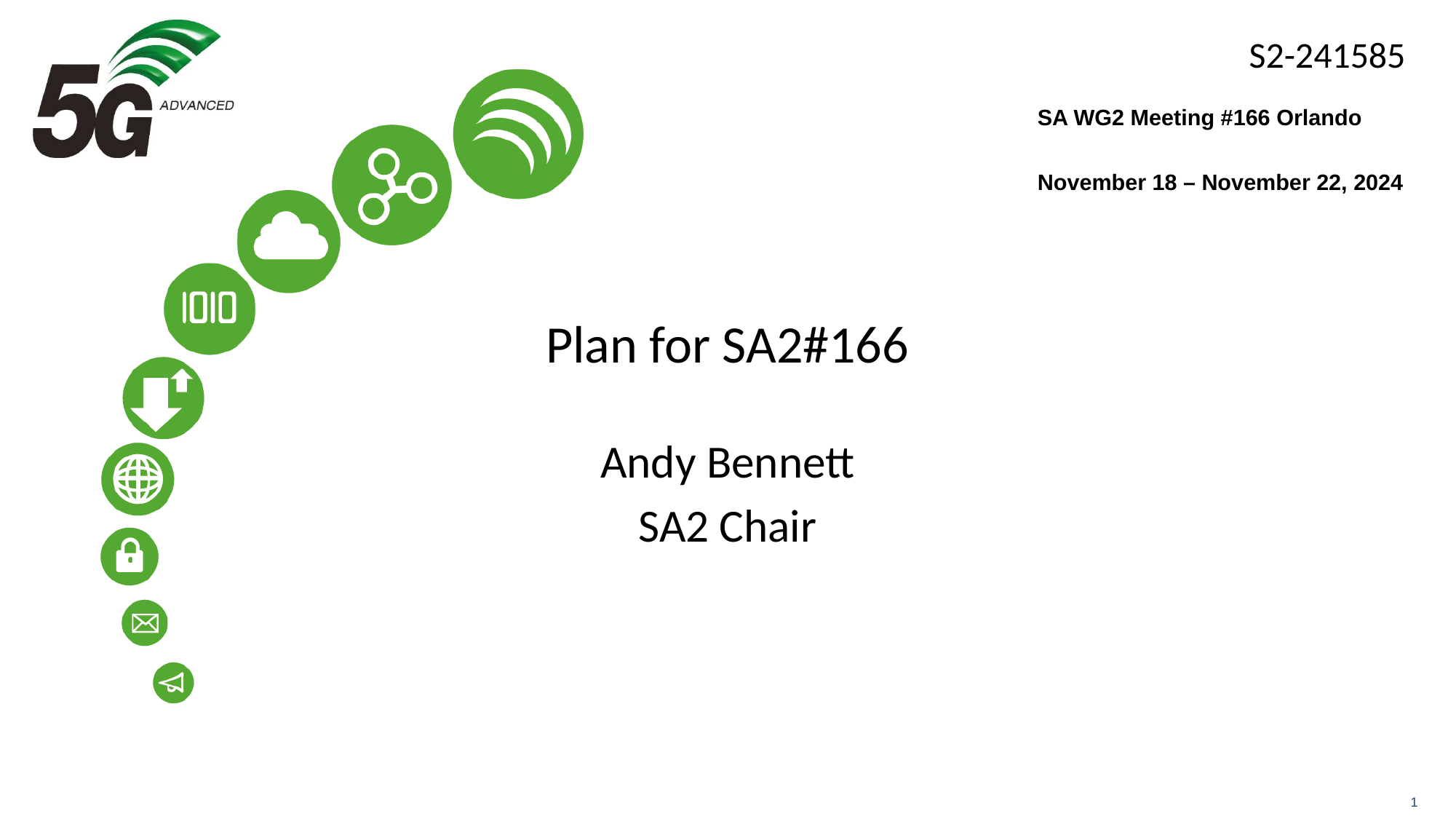

SA WG2 Meeting #166 Orlando
November 18 – November 22, 2024
# Plan for SA2#166
Andy Bennett
SA2 Chair